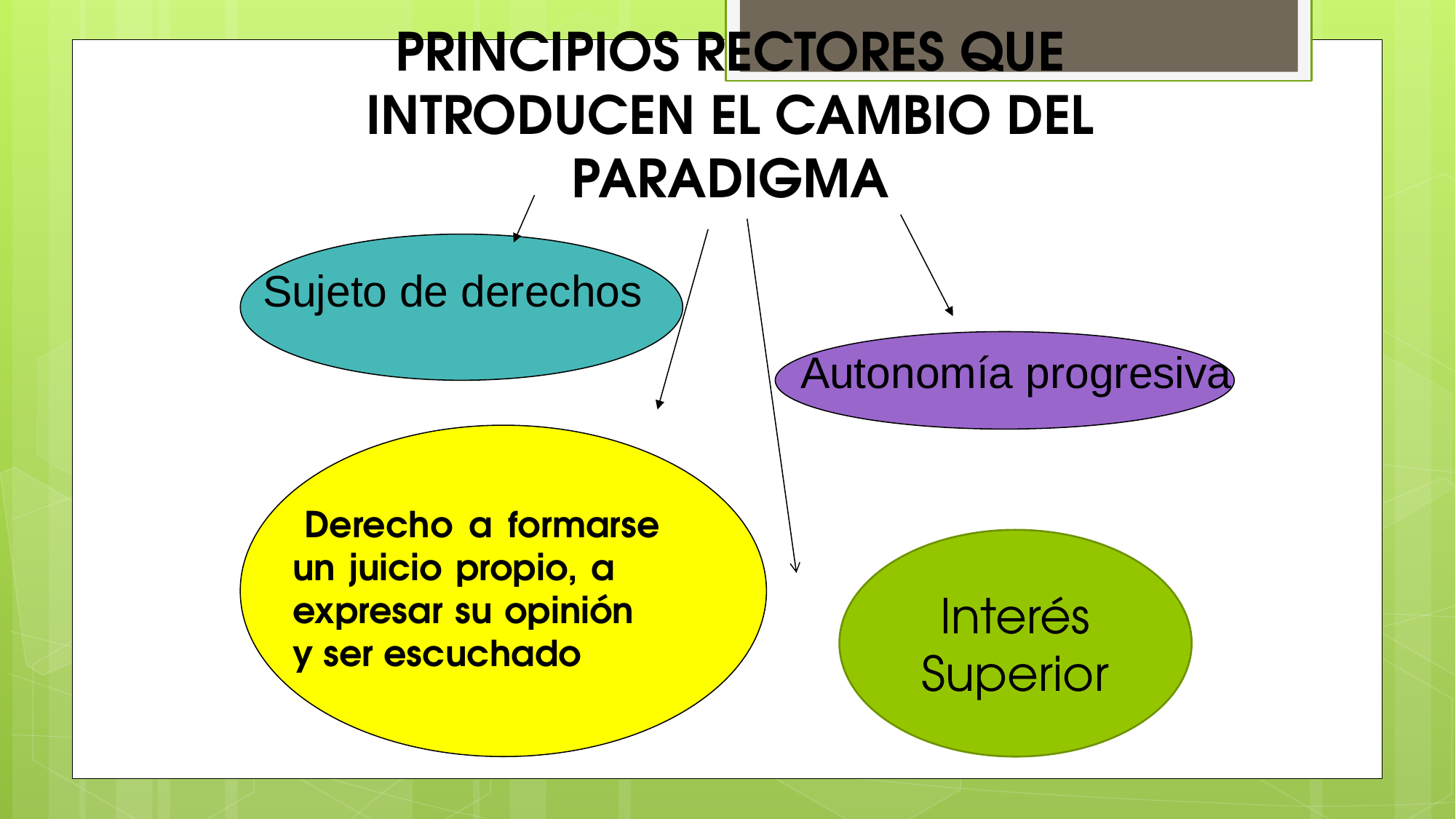

# PRINCIPIOS RECTORES QUE INTRODUCEN EL CAMBIO DEL PARADIGMA

   Derecho a formarse    un juicio propio, a        expresar su opinión       y ser escuchado

Sujeto de derechos

  Autonomía progresiva

Interés Superior